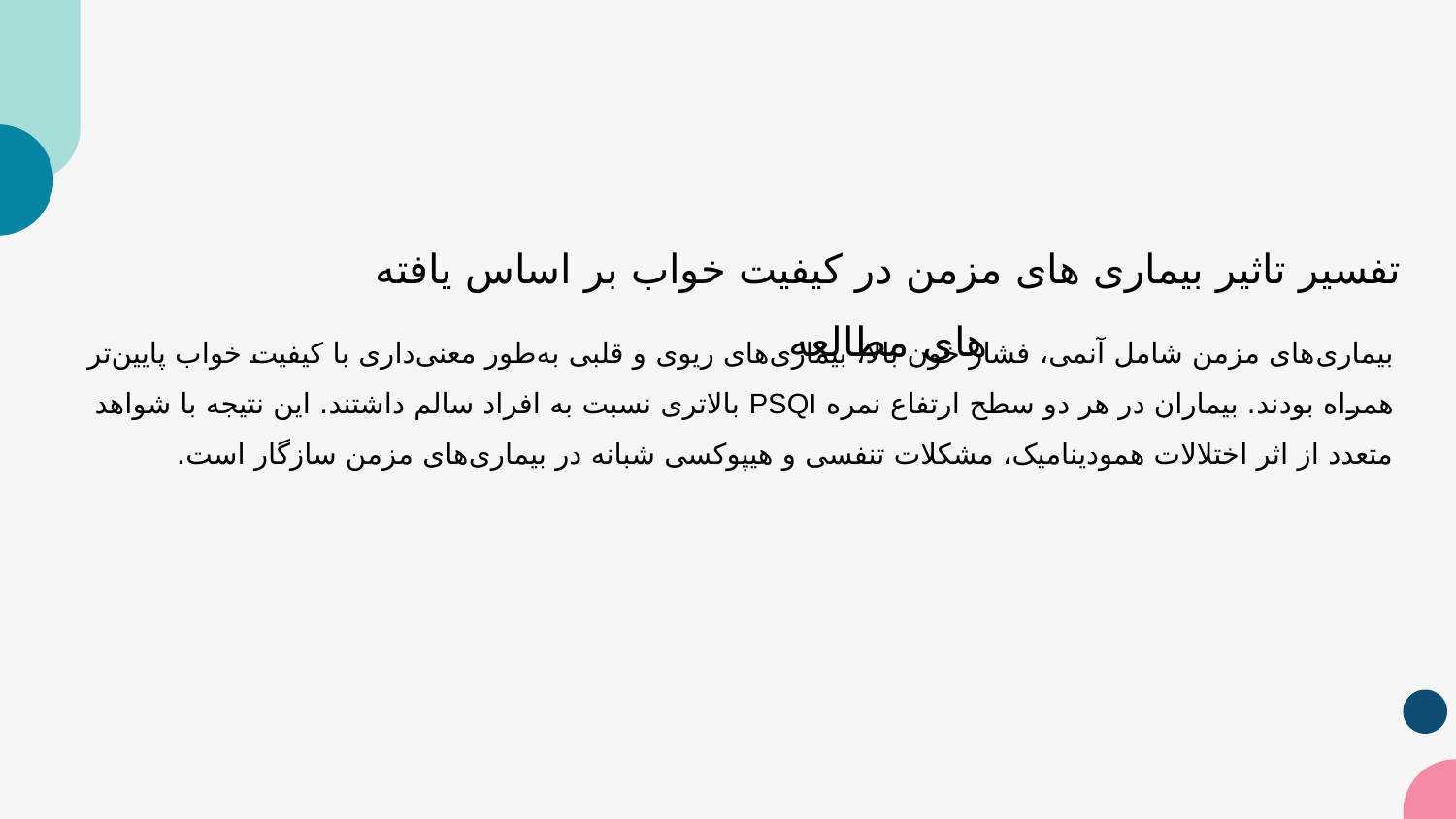

تفسیر تاثیر بیماری های مزمن در کیفیت خواب بر اساس یافته های مطالعه
بیماری‌های مزمن شامل آنمی، فشار خون بالا، بیماری‌های ریوی و قلبی به‌طور معنی‌داری با کیفیت خواب پایین‌تر همراه بودند. بیماران در هر دو سطح ارتفاع نمره PSQI بالاتری نسبت به افراد سالم داشتند. این نتیجه با شواهد متعدد از اثر اختلالات همودینامیک، مشکلات تنفسی و هیپوکسی شبانه در بیماری‌های مزمن سازگار است.